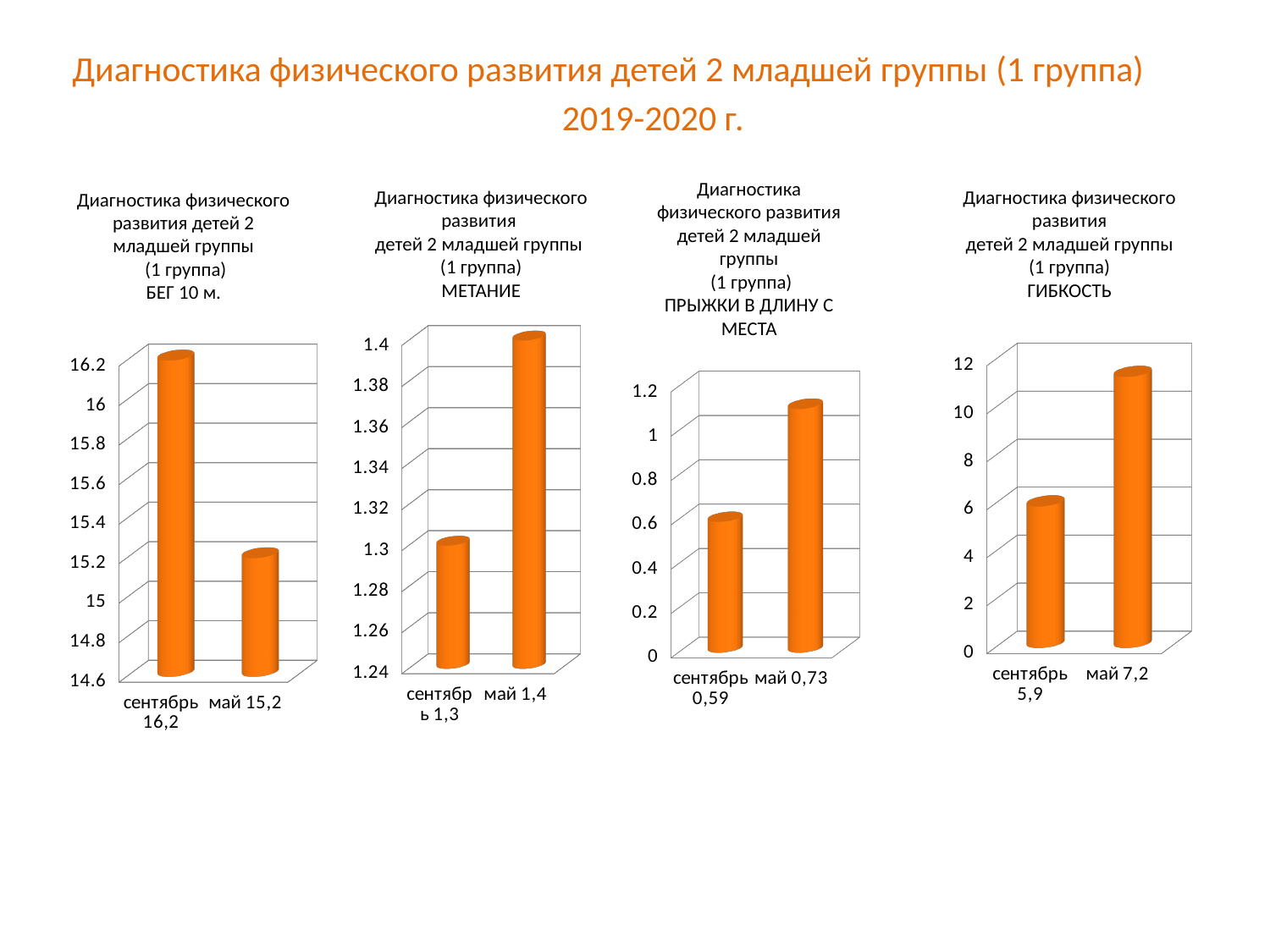

Диагностика физического развития детей 2 младшей группы (1 группа)
2019-2020 г.
Диагностика физического развития
детей 2 младшей группы
(1 группа)
МЕТАНИЕ
Диагностика физического развития детей 2 младшей группы
 (1 группа)
ПРЫЖКИ В ДЛИНУ С МЕСТА
Диагностика физического развития
 детей 2 младшей группы
(1 группа)
ГИБКОСТЬ
# Диагностика физического развития детей 2 младшей группы (1 группа) БЕГ 10 м.

[unsupported chart]

[unsupported chart]

[unsupported chart]

[unsupported chart]